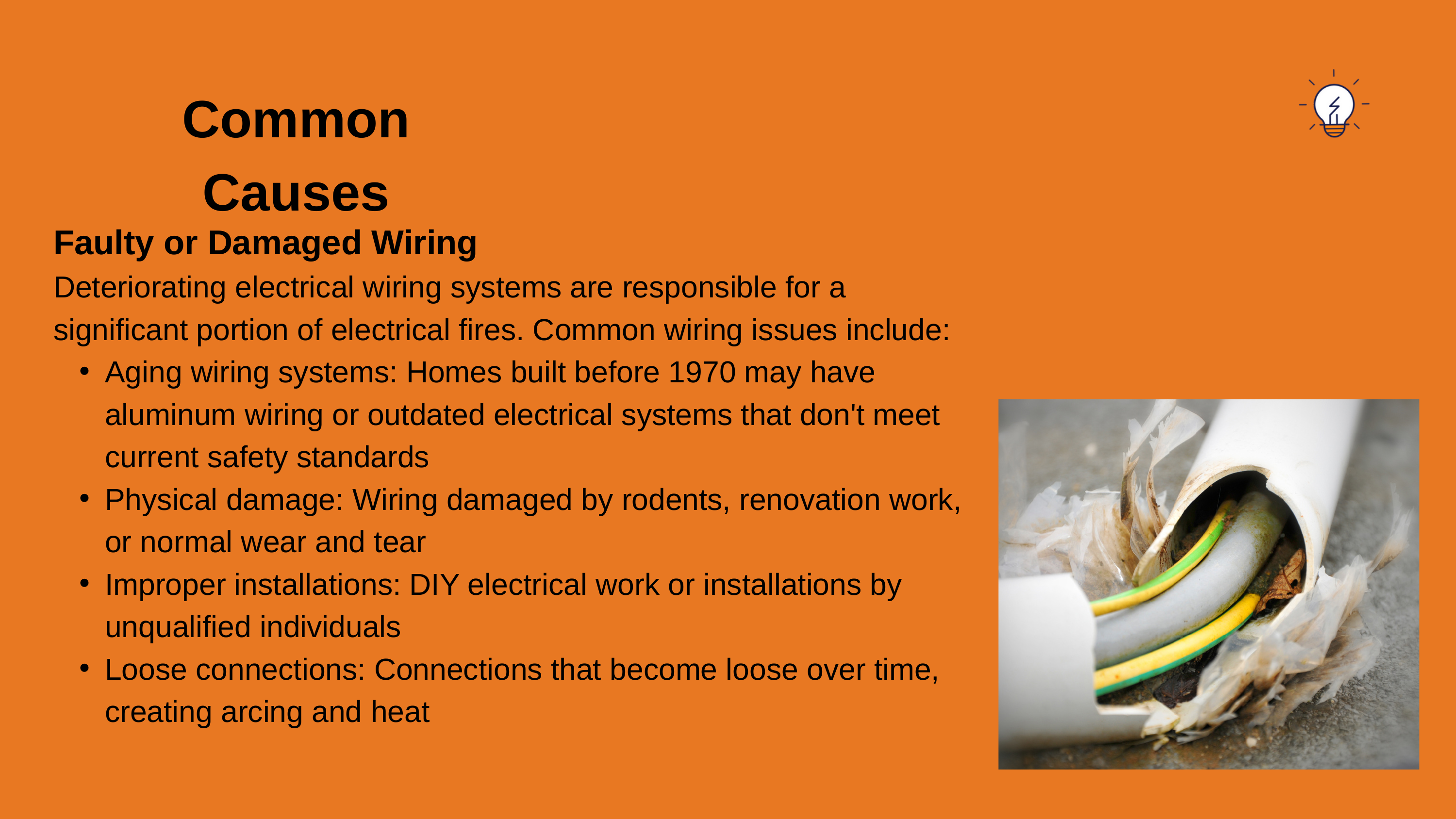

Common Causes
Faulty or Damaged Wiring
Deteriorating electrical wiring systems are responsible for a significant portion of electrical fires. Common wiring issues include:
Aging wiring systems: Homes built before 1970 may have aluminum wiring or outdated electrical systems that don't meet current safety standards
Physical damage: Wiring damaged by rodents, renovation work, or normal wear and tear
Improper installations: DIY electrical work or installations by unqualified individuals
Loose connections: Connections that become loose over time, creating arcing and heat